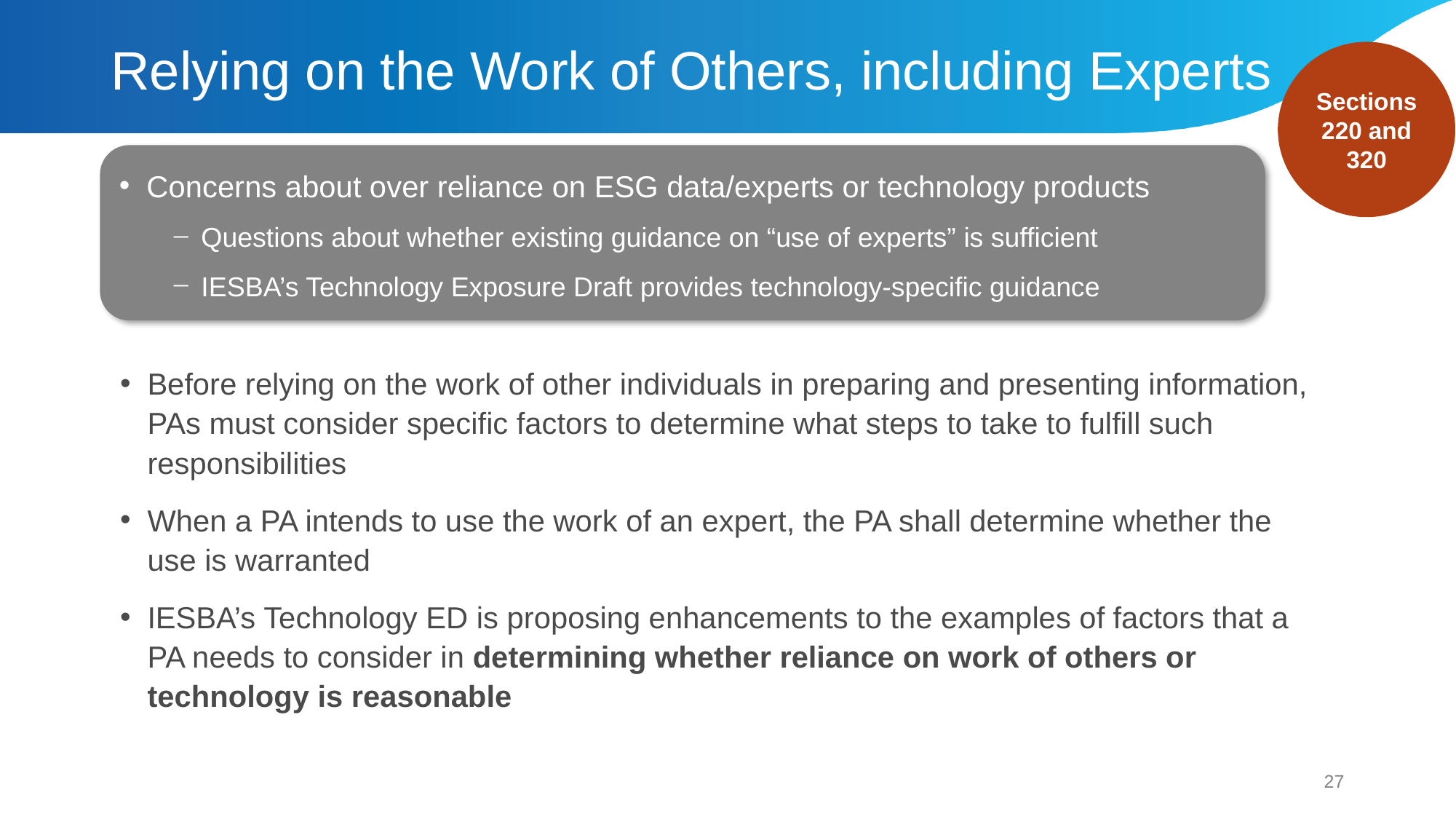

# Relying on the Work of Others, including Experts
Sections 220 and 320
Concerns about over reliance on ESG data/experts or technology products
Questions about whether existing guidance on “use of experts” is sufficient
IESBA’s Technology Exposure Draft provides technology-specific guidance
Before relying on the work of other individuals in preparing and presenting information, PAs must consider specific factors to determine what steps to take to fulfill such responsibilities
When a PA intends to use the work of an expert, the PA shall determine whether the use is warranted
IESBA’s Technology ED is proposing enhancements to the examples of factors that a PA needs to consider in determining whether reliance on work of others or technology is reasonable
27